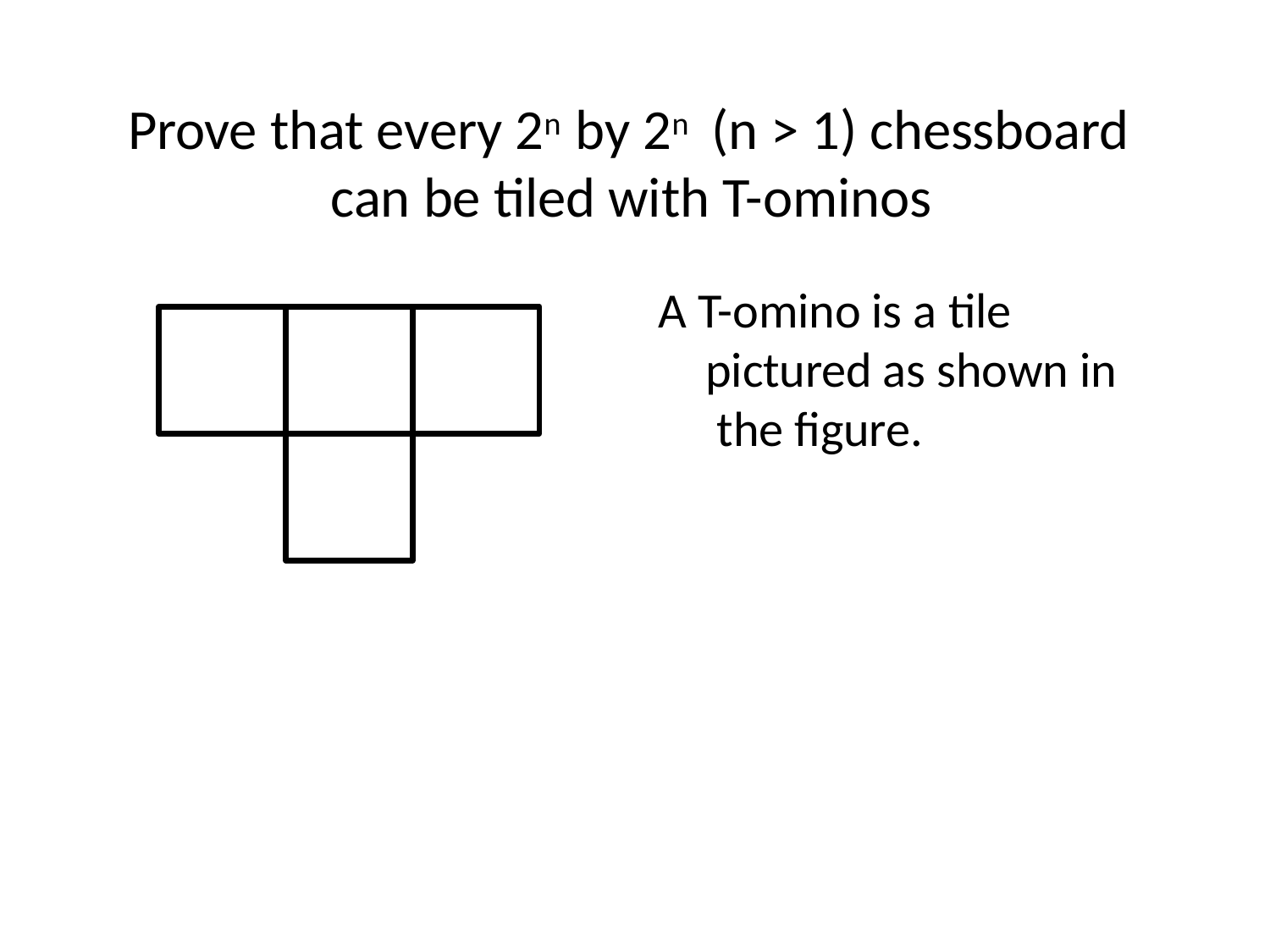

Prove that every 2n by 2n	(n > 1) chessboard  can be tiled with T-ominos
A T-omino is a tile  pictured as shown in  the figure.